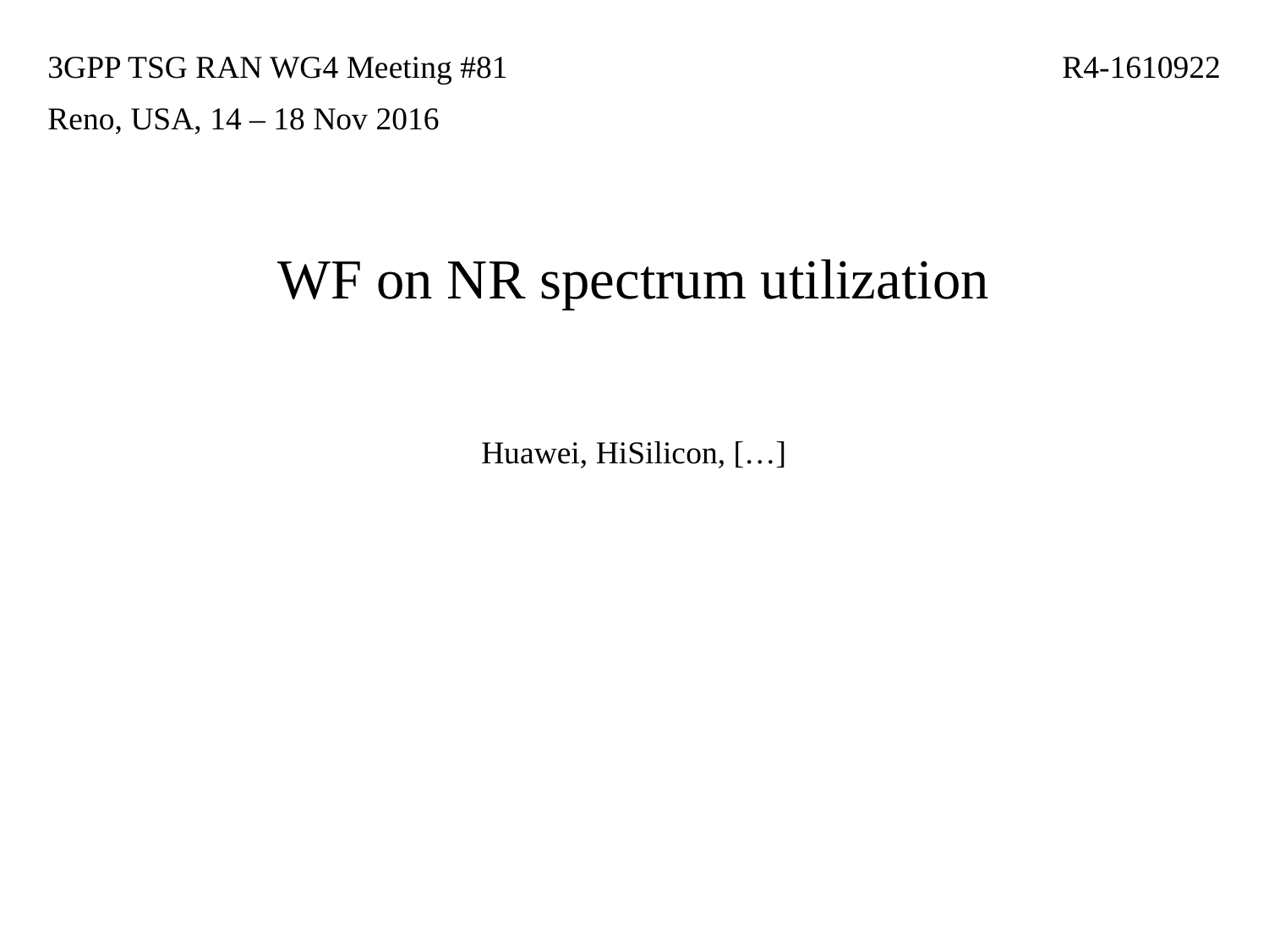

| 3GPP TSG RAN WG4 Meeting #81 | R4-1610922 |
| --- | --- |
| Reno, USA, 14 – 18 Nov 2016 |  |
# WF on NR spectrum utilization
Huawei, HiSilicon, […]